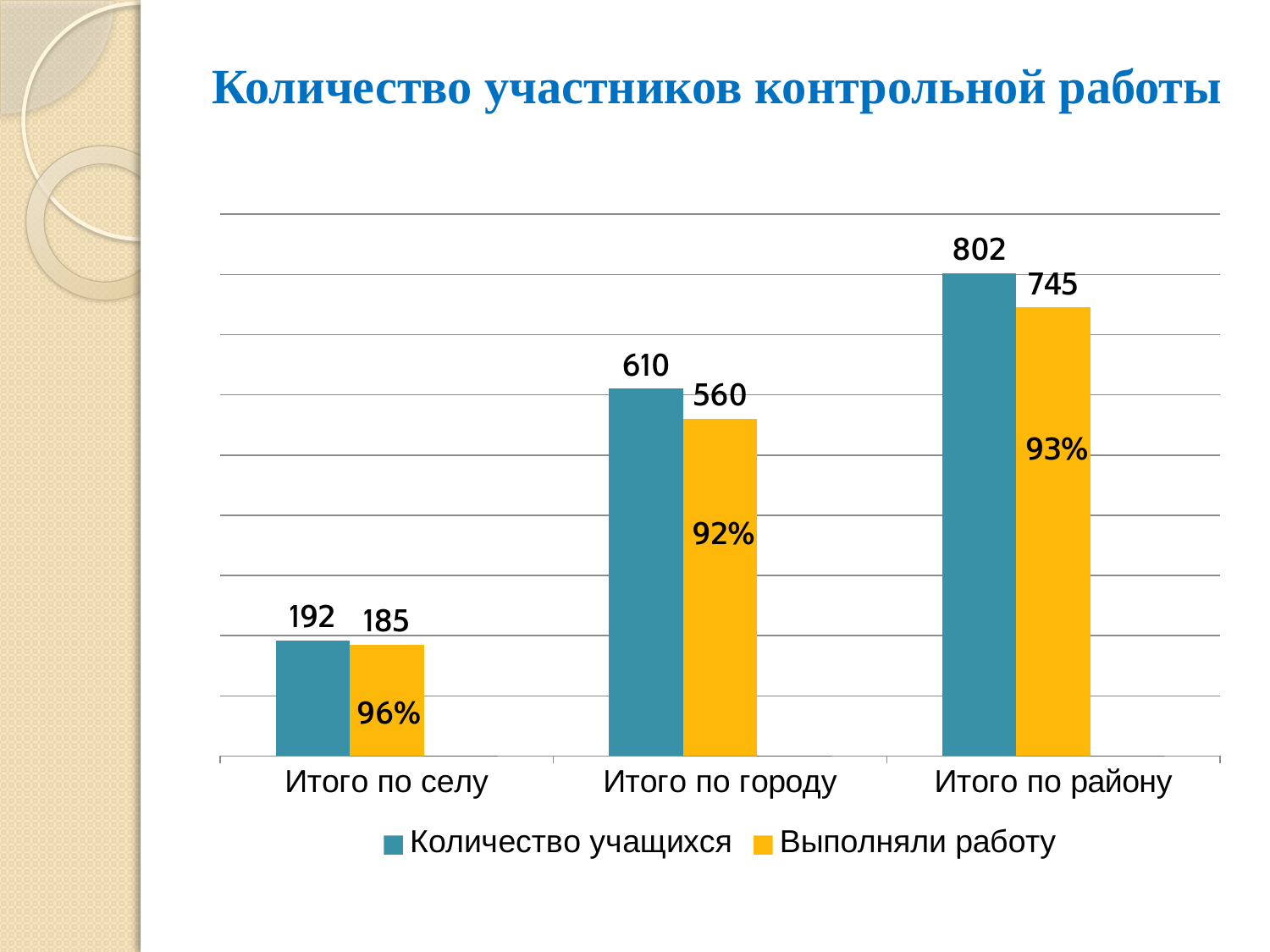

# Количество участников контрольной работы

### Chart

| Category | Количество учащихся | Выполняли работу | Столбец2 |
|---|---|---|---|
| Итого по селу | 192.0 | 185.0 | 0.9635416666666666 |
| Итого по городу | 610.0 | 560.0 | 0.9180327868852433 |
| Итого по району | 802.0 | 745.0 | 0.928927680798005 |